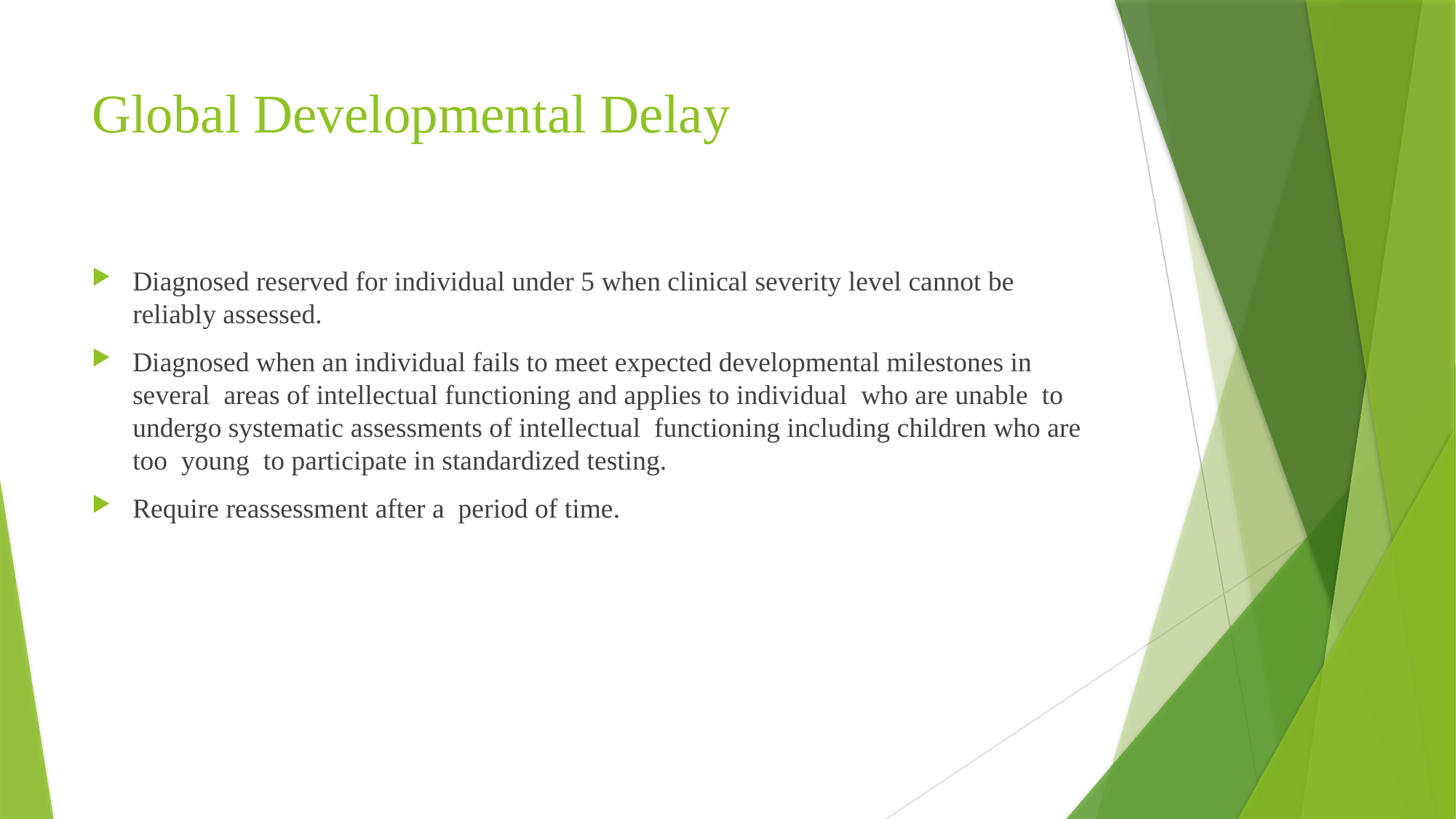

# Global Developmental Delay
Diagnosed reserved for individual under 5 when clinical severity level cannot be reliably assessed.
Diagnosed when an individual fails to meet expected developmental milestones in several  areas of intellectual functioning and applies to individual  who are unable  to undergo systematic assessments of intellectual  functioning including children who are too  young  to participate in standardized testing.
Require reassessment after a  period of time.